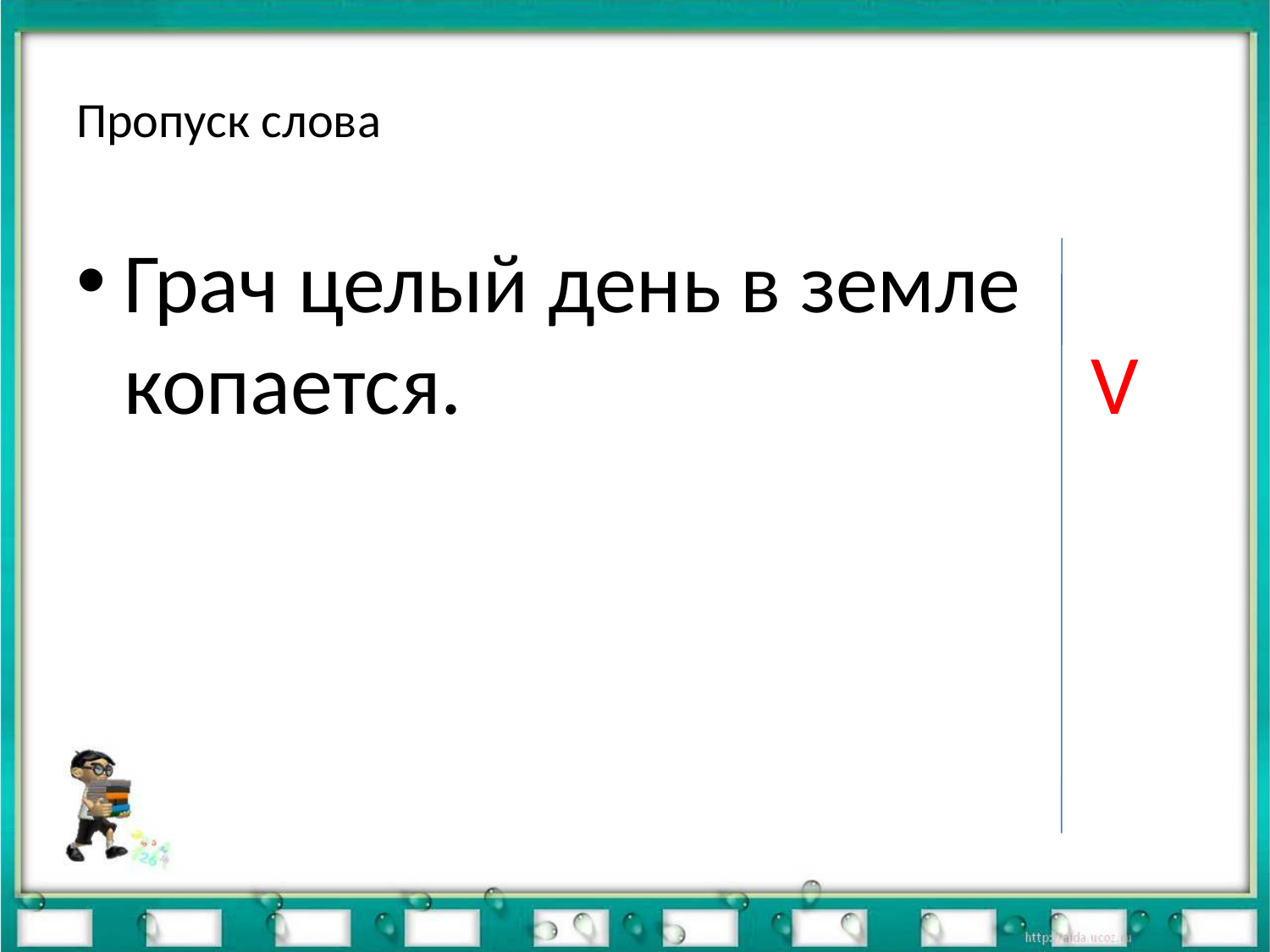

# Пропуск слова
Грач целый день в земле копается.                                 V